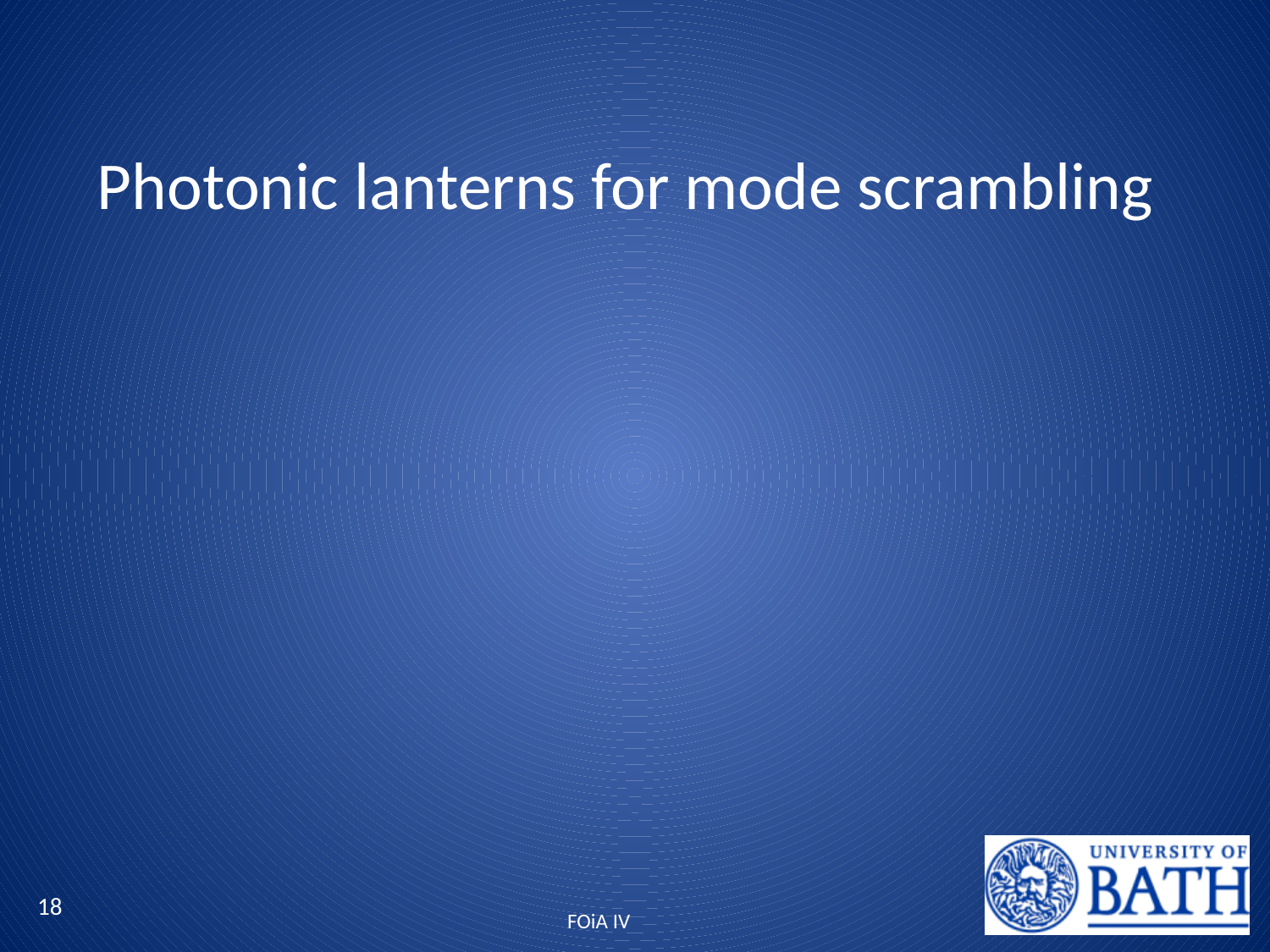

Photonic lanterns for mode scrambling
FOiA IV